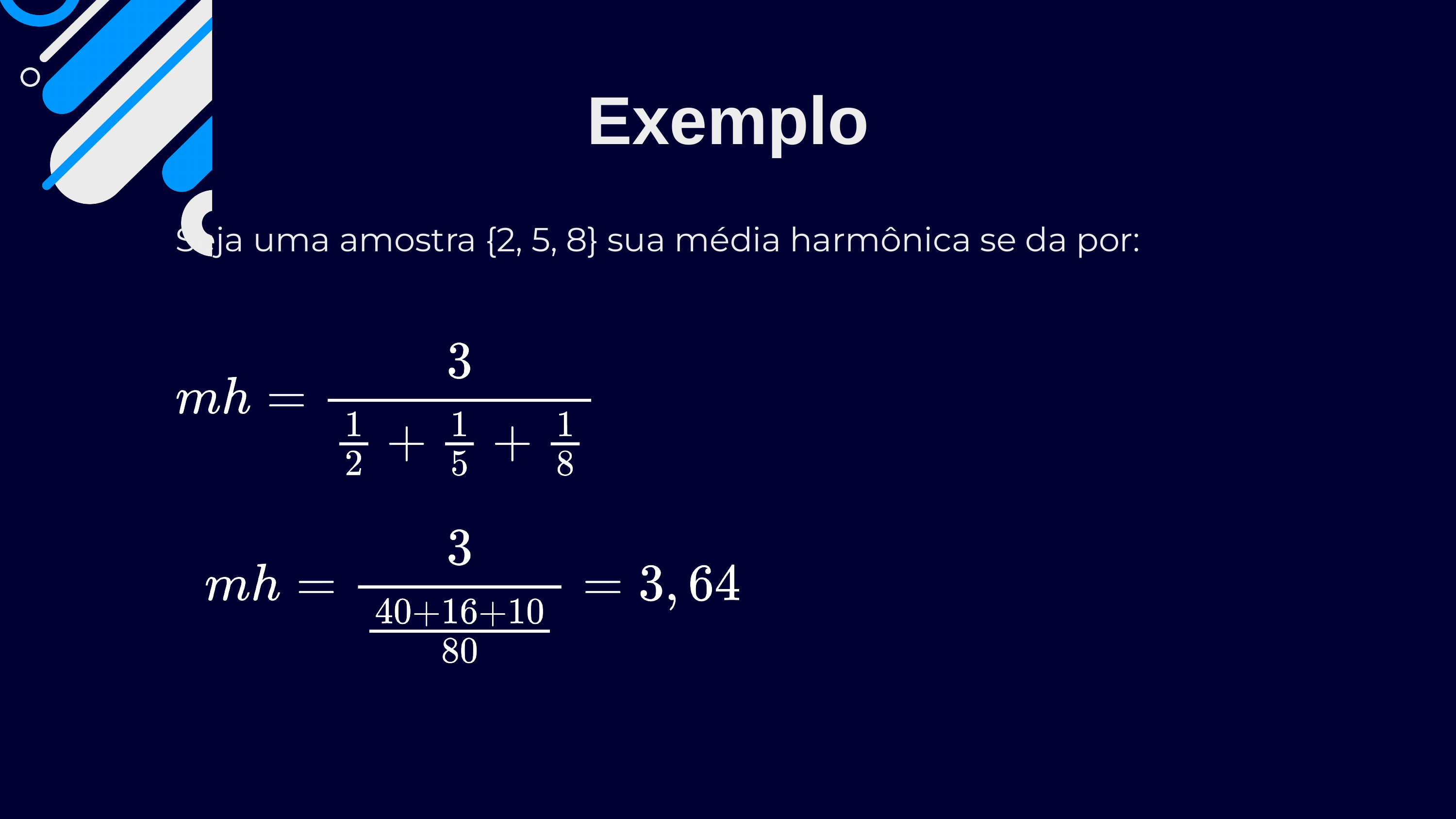

Exemplo
Seja uma amostra {2, 5, 8} sua média harmônica se da por: